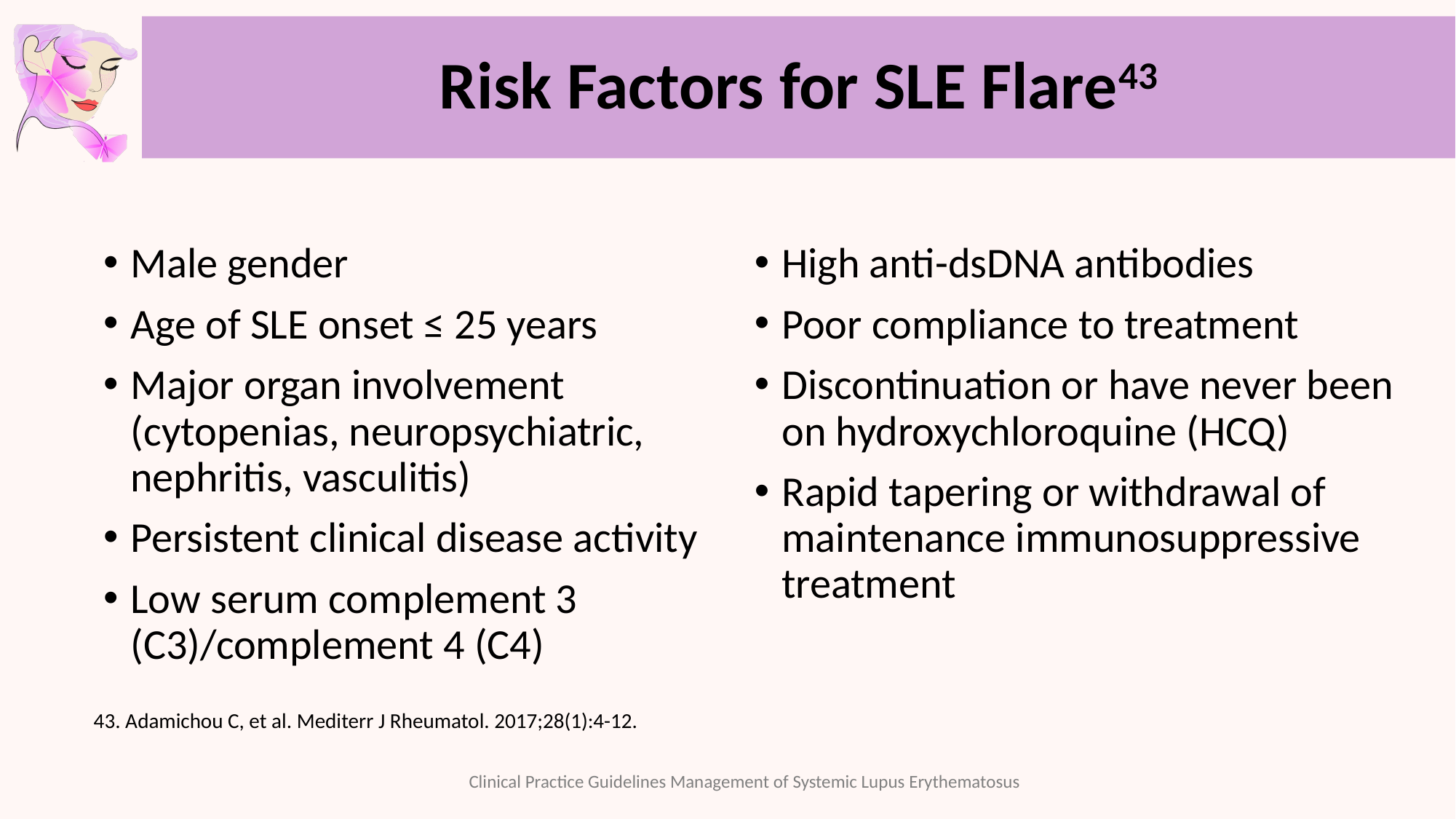

# Risk Factors for SLE Flare43
Male gender
Age of SLE onset ≤ 25 years
Major organ involvement (cytopenias, neuropsychiatric, nephritis, vasculitis)
Persistent clinical disease activity
Low serum complement 3 (C3)/complement 4 (C4)
High anti-dsDNA antibodies
Poor compliance to treatment
Discontinuation or have never been on hydroxychloroquine (HCQ)
Rapid tapering or withdrawal of maintenance immunosuppressive treatment
43. Adamichou C, et al. Mediterr J Rheumatol. 2017;28(1):4-12.